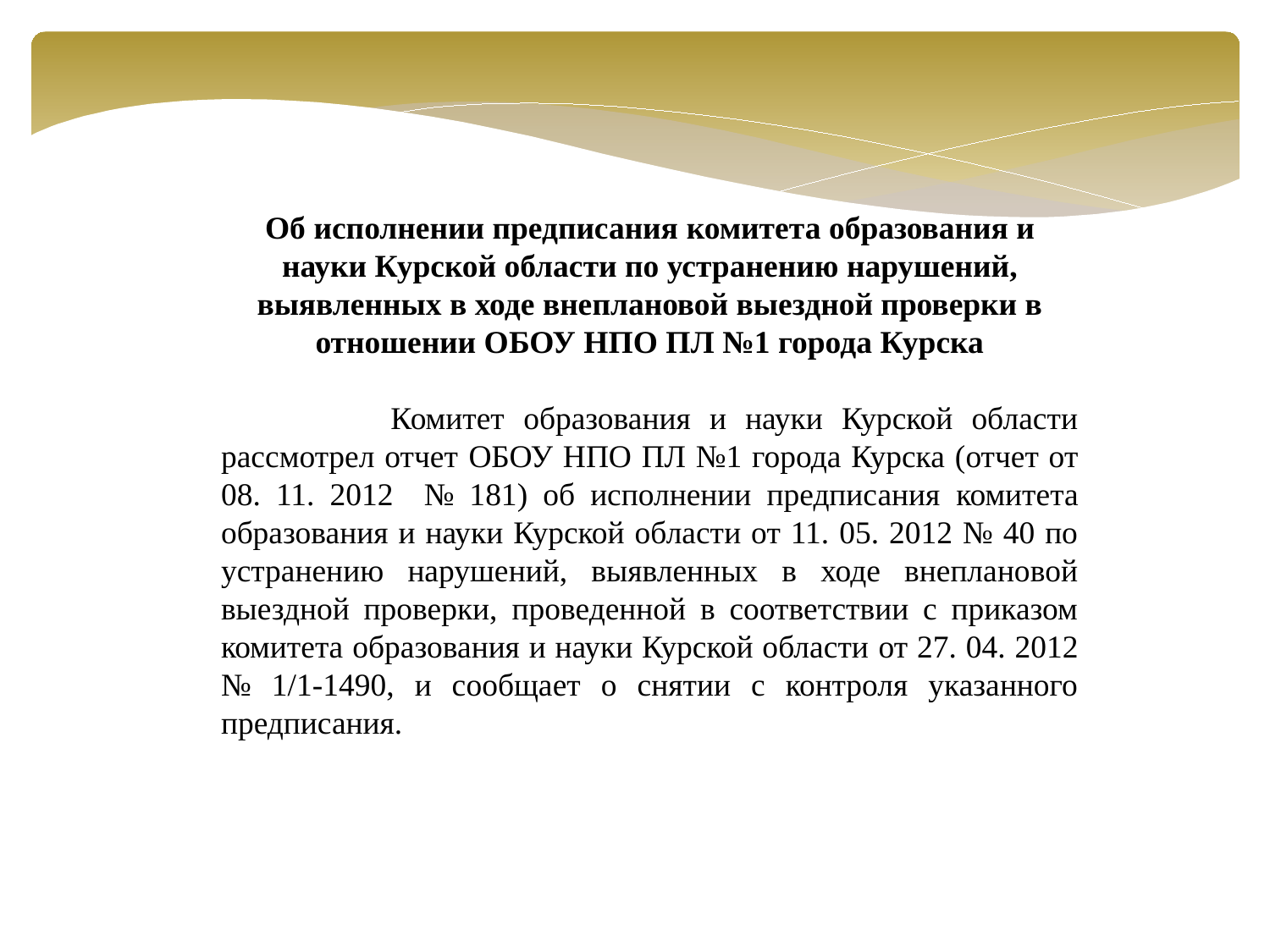

Об исполнении предписания комитета образования и науки Курской области по устранению нарушений, выявленных в ходе внеплановой выездной проверки в отношении ОБОУ НПО ПЛ №1 города Курска

         Комитет образования и науки Курской области рассмотрел отчет ОБОУ НПО ПЛ №1 города Курска (отчет от 08. 11. 2012  № 181) об исполнении предписания комитета образования и науки Курской области от 11. 05. 2012 № 40 по устранению нарушений, выявленных в ходе внеплановой выездной проверки, проведенной в соответствии с приказом комитета образования и науки Курской области от 27. 04. 2012 № 1/1-1490, и сообщает о снятии с контроля указанного предписания.